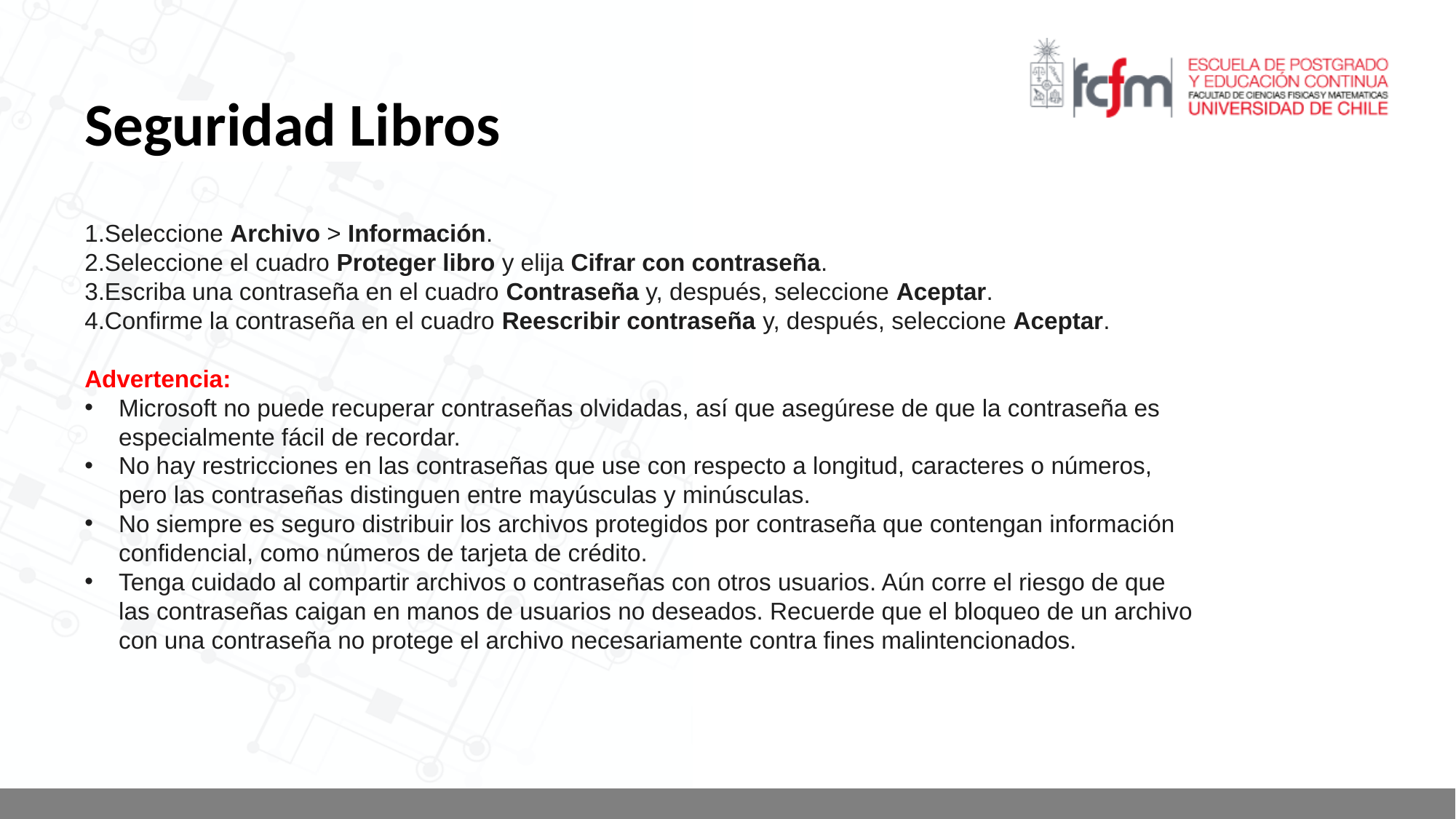

Seguridad Libros
Seleccione Archivo > Información.
Seleccione el cuadro Proteger libro y elija Cifrar con contraseña.
Escriba una contraseña en el cuadro Contraseña y, después, seleccione Aceptar.
Confirme la contraseña en el cuadro Reescribir contraseña y, después, seleccione Aceptar.

Advertencia:
Microsoft no puede recuperar contraseñas olvidadas, así que asegúrese de que la contraseña es especialmente fácil de recordar.
No hay restricciones en las contraseñas que use con respecto a longitud, caracteres o números, pero las contraseñas distinguen entre mayúsculas y minúsculas.
No siempre es seguro distribuir los archivos protegidos por contraseña que contengan información confidencial, como números de tarjeta de crédito.
Tenga cuidado al compartir archivos o contraseñas con otros usuarios. Aún corre el riesgo de que las contraseñas caigan en manos de usuarios no deseados. Recuerde que el bloqueo de un archivo con una contraseña no protege el archivo necesariamente contra fines malintencionados.